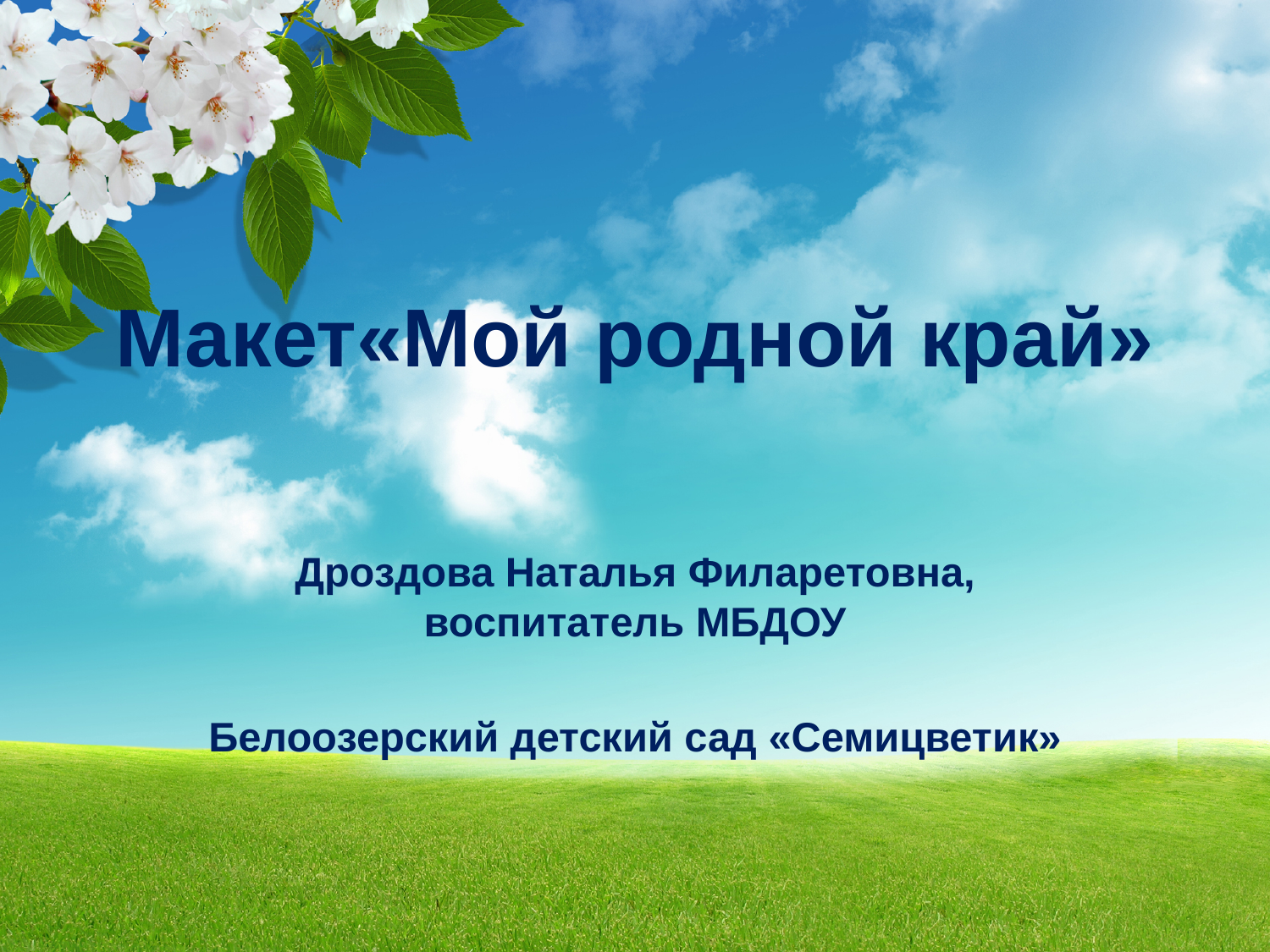

# Макет«Мой родной край»
Дроздова Наталья Филаретовна, воспитатель МБДОУ

Белоозерский детский сад «Семицветик»